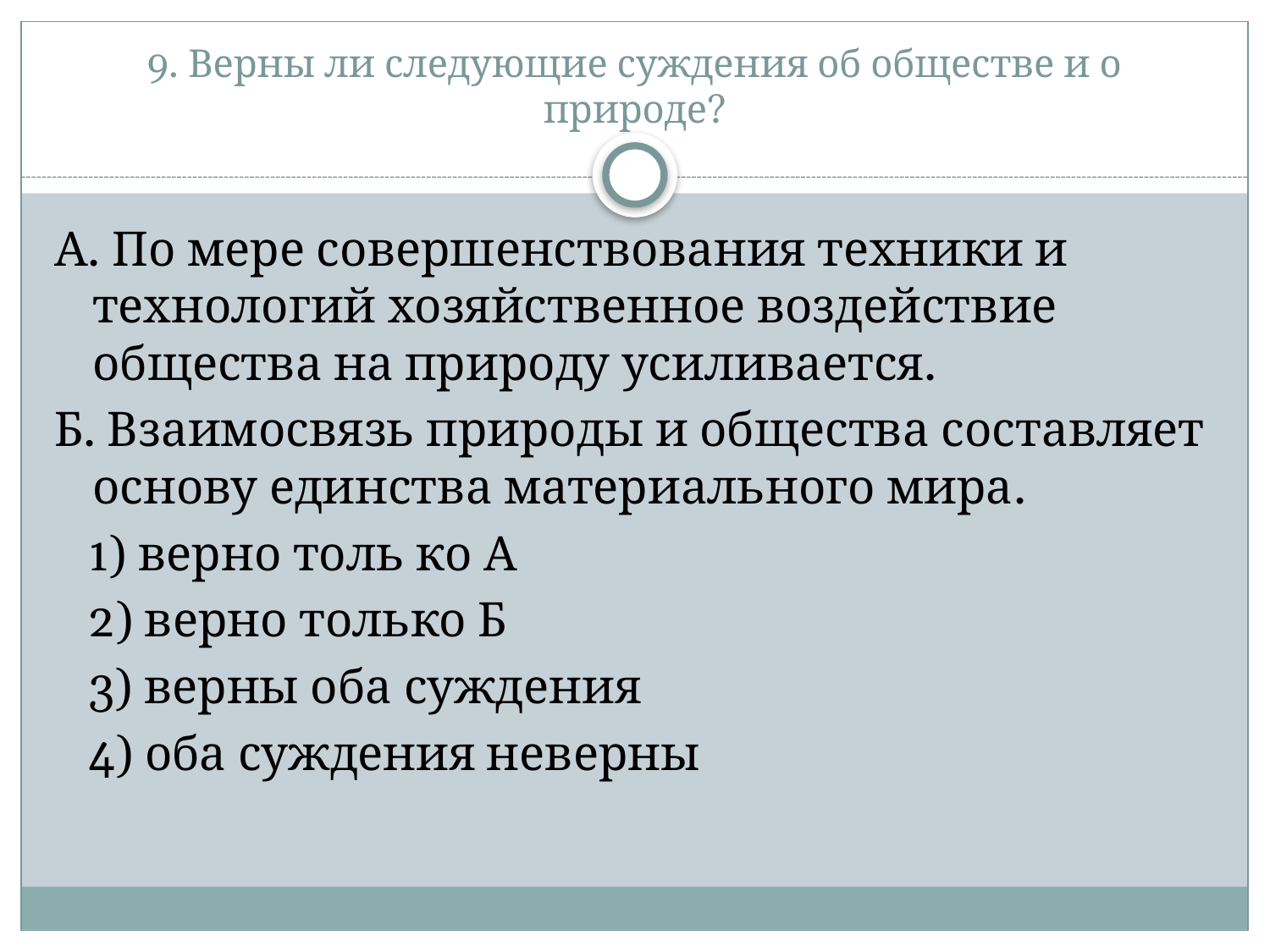

# 9. Верны ли следующие суждения об обществе и о природе?
А. По мере совершенствования техники и технологий хозяйственное воздействие общества на природу усиливается.
Б. Взаимосвязь природы и общества составляет основу единства материального мира.
   1) верно толь ко А
   2) верно только Б
   3) верны оба суждения
   4) оба суждения неверны